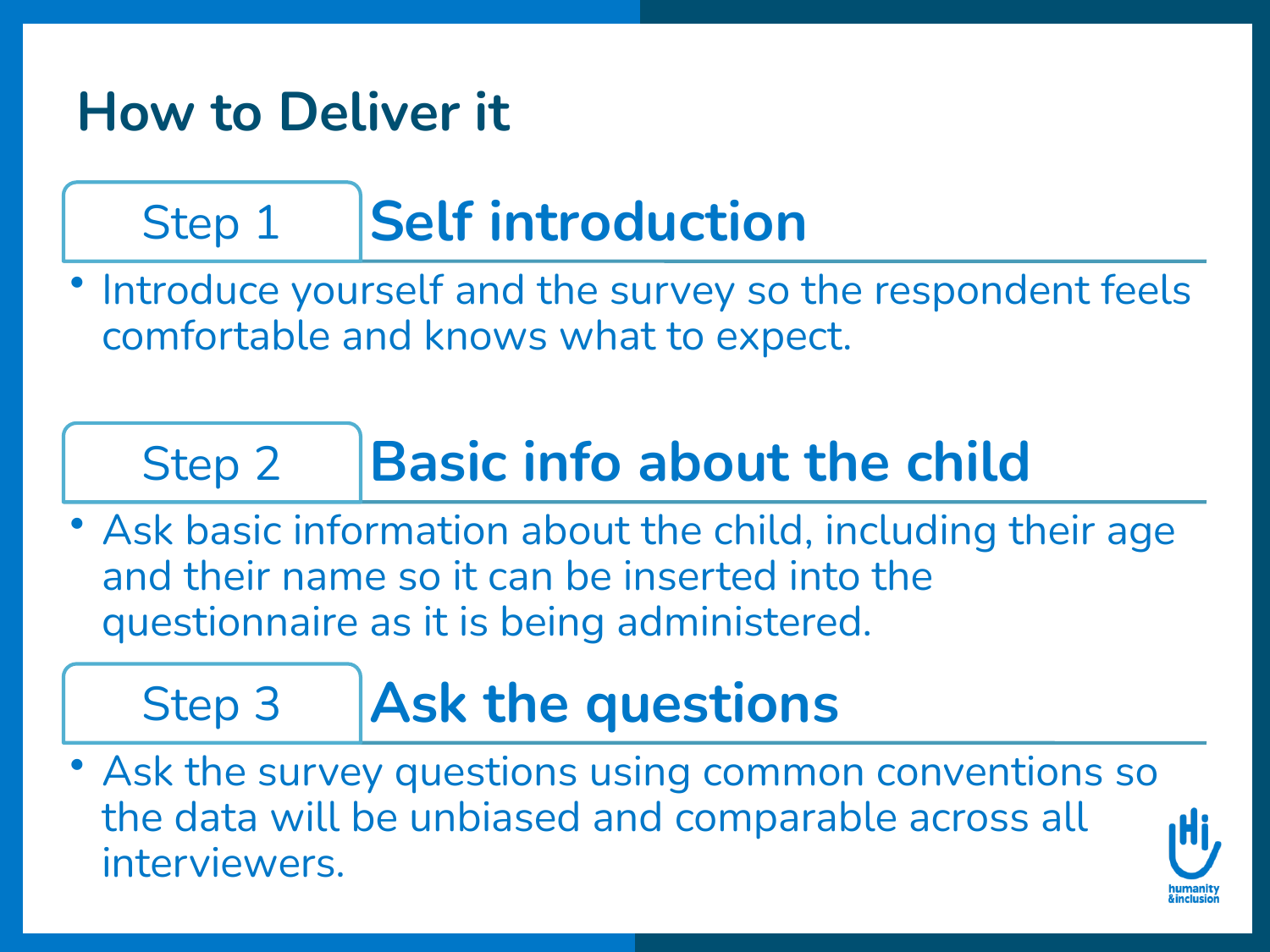

# How to Deliver it
Self introduction
Step 1
Introduce yourself and the survey so the respondent feels comfortable and knows what to expect.
Basic info about the child
Step 2
Ask basic information about the child, including their age and their name so it can be inserted into the questionnaire as it is being administered.

Ask the questions
Step 3
Ask the survey questions using common conventions so the data will be unbiased and comparable across all interviewers.